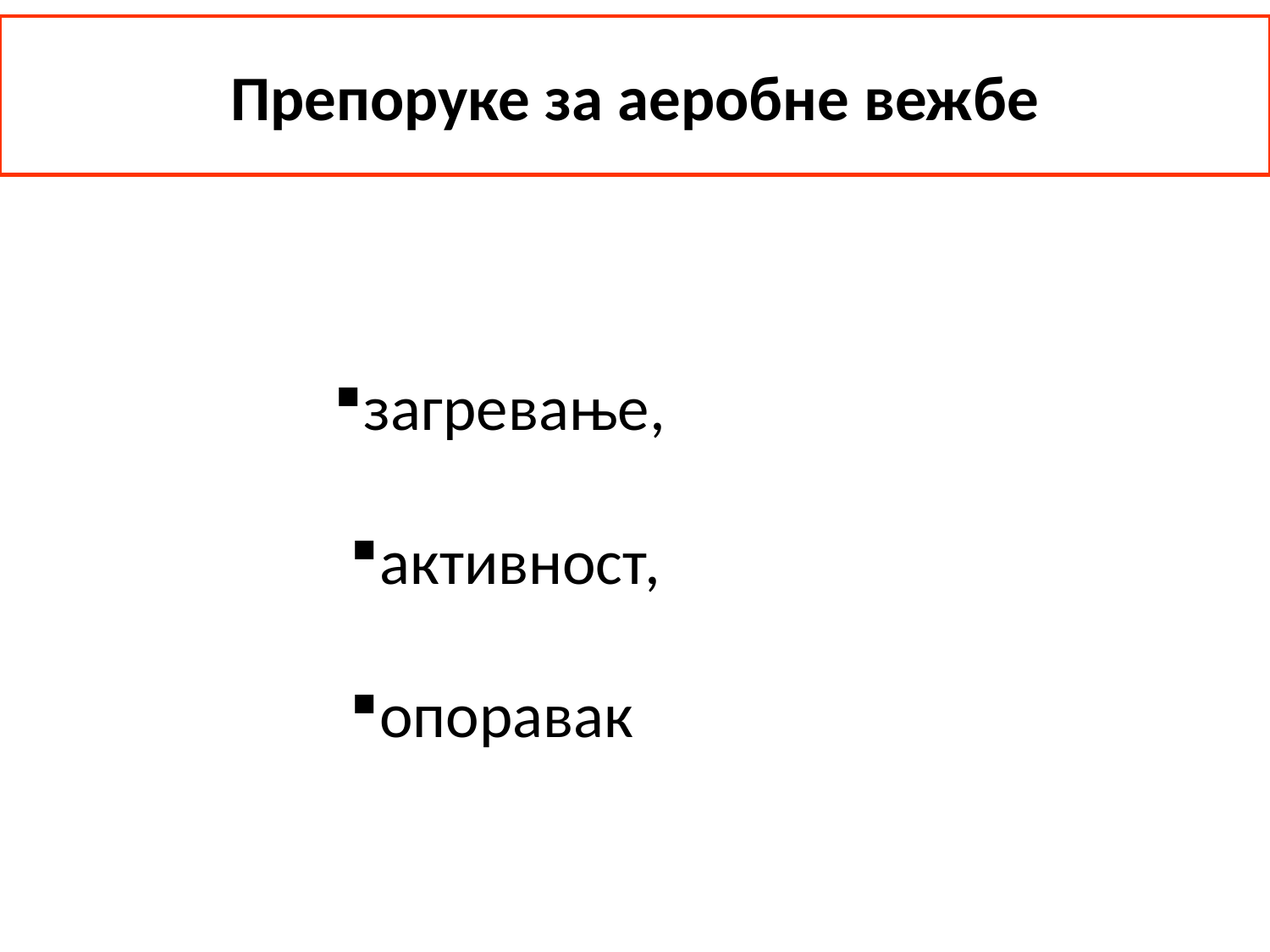

Препоруке за аеробне вежбе

загревање,

активност,

опоравак